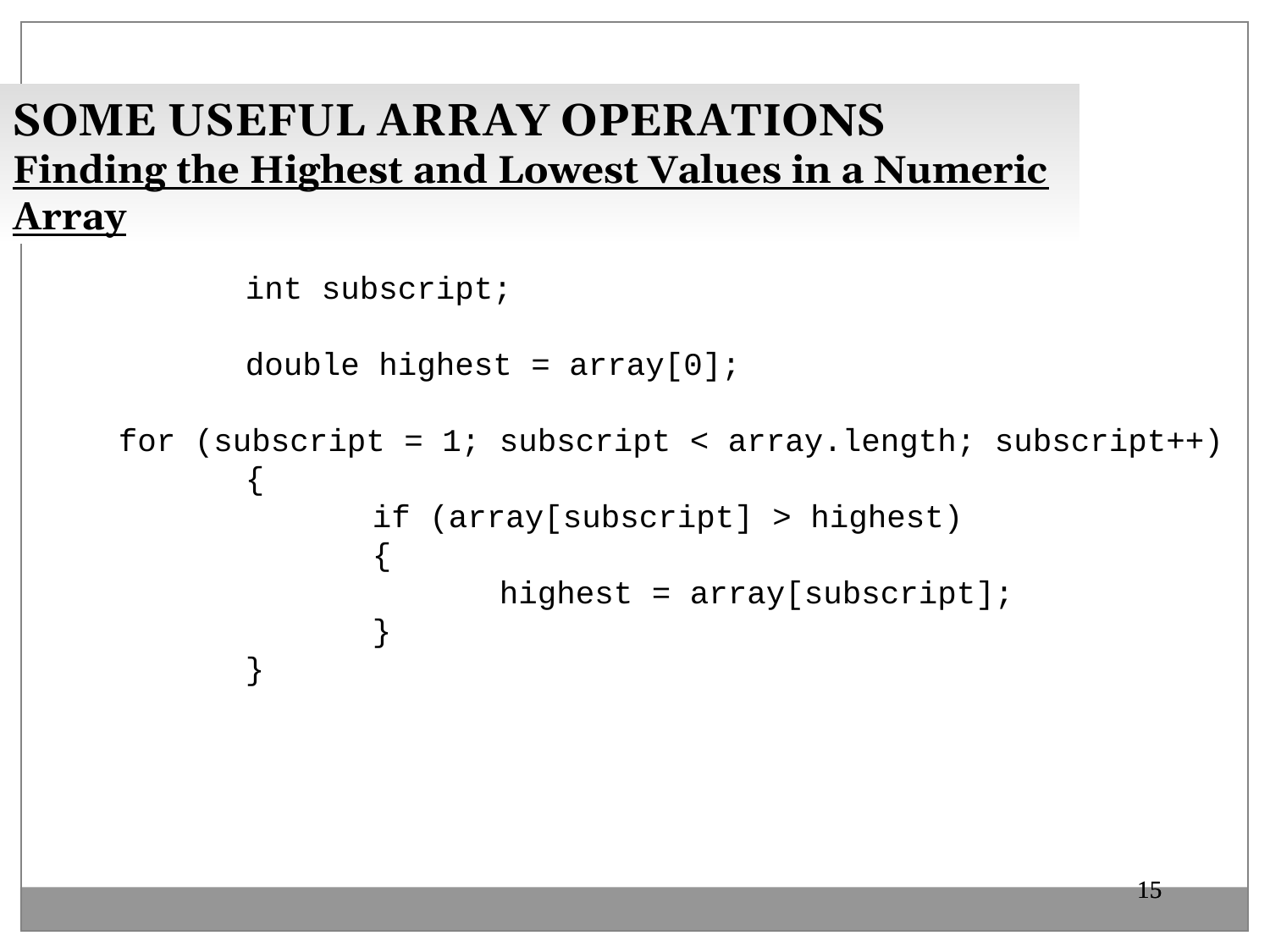

SOME USEFUL ARRAY OPERATIONS
Finding the Highest and Lowest Values in a Numeric Array
	int subscript;

	double highest = array[0];

for (subscript = 1; subscript < array.length; subscript++)
	{
		if (array[subscript] > highest)
		{
			highest = array[subscript];
		}
	}

15
15